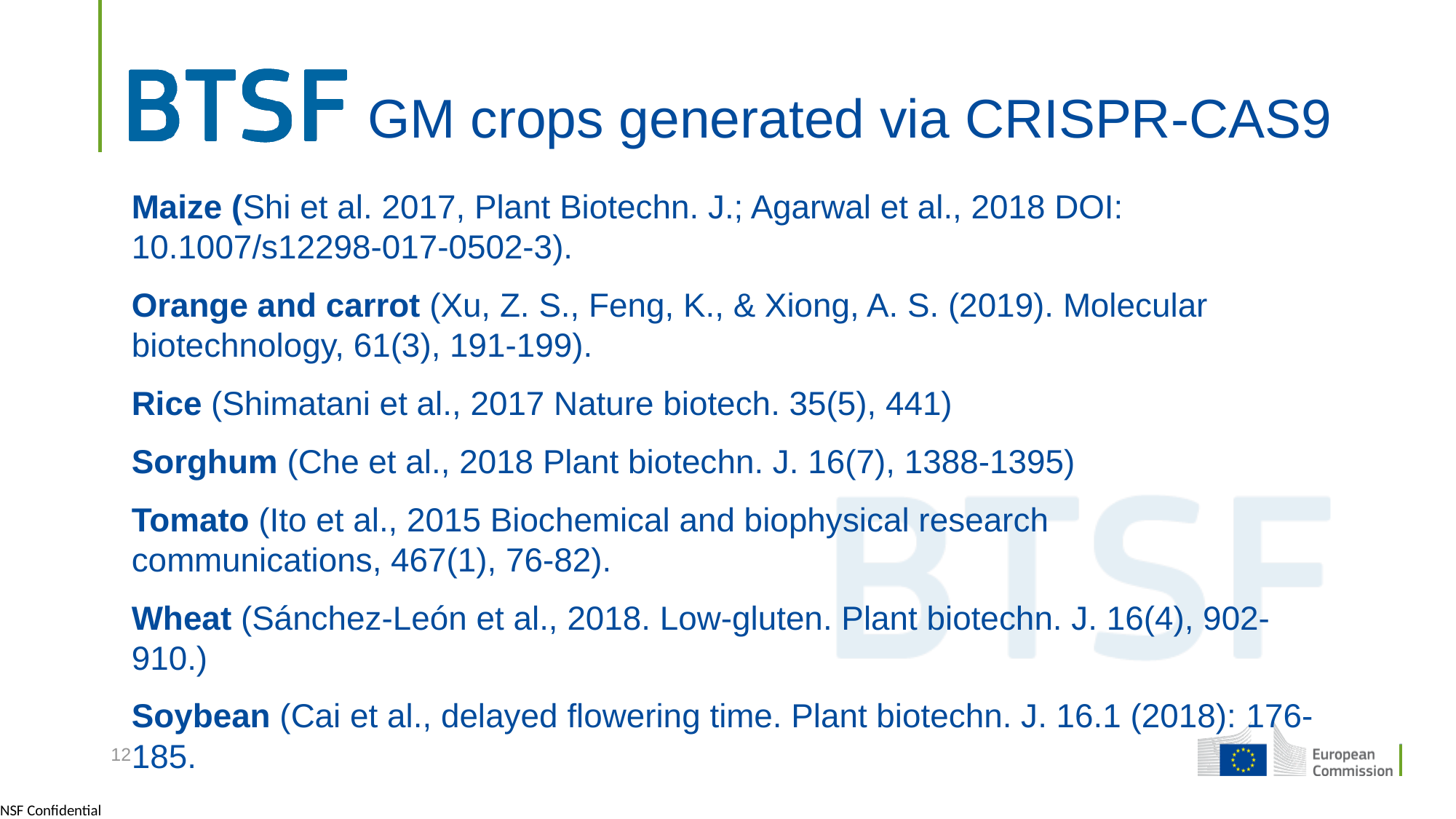

# GM crops generated via CRISPR-CAS9
Maize (Shi et al. 2017, Plant Biotechn. J.; Agarwal et al., 2018 DOI: 10.1007/s12298-017-0502-3).
Orange and carrot (Xu, Z. S., Feng, K., & Xiong, A. S. (2019). Molecular biotechnology, 61(3), 191-199).
Rice (Shimatani et al., 2017 Nature biotech. 35(5), 441)
Sorghum (Che et al., 2018 Plant biotechn. J. 16(7), 1388-1395)
Tomato (Ito et al., 2015 Biochemical and biophysical research communications, 467(1), 76-82).
Wheat (Sánchez‐León et al., 2018. Low‐gluten. Plant biotechn. J. 16(4), 902-910.)
Soybean (Cai et al., delayed flowering time. Plant biotechn. J. 16.1 (2018): 176-185.
12